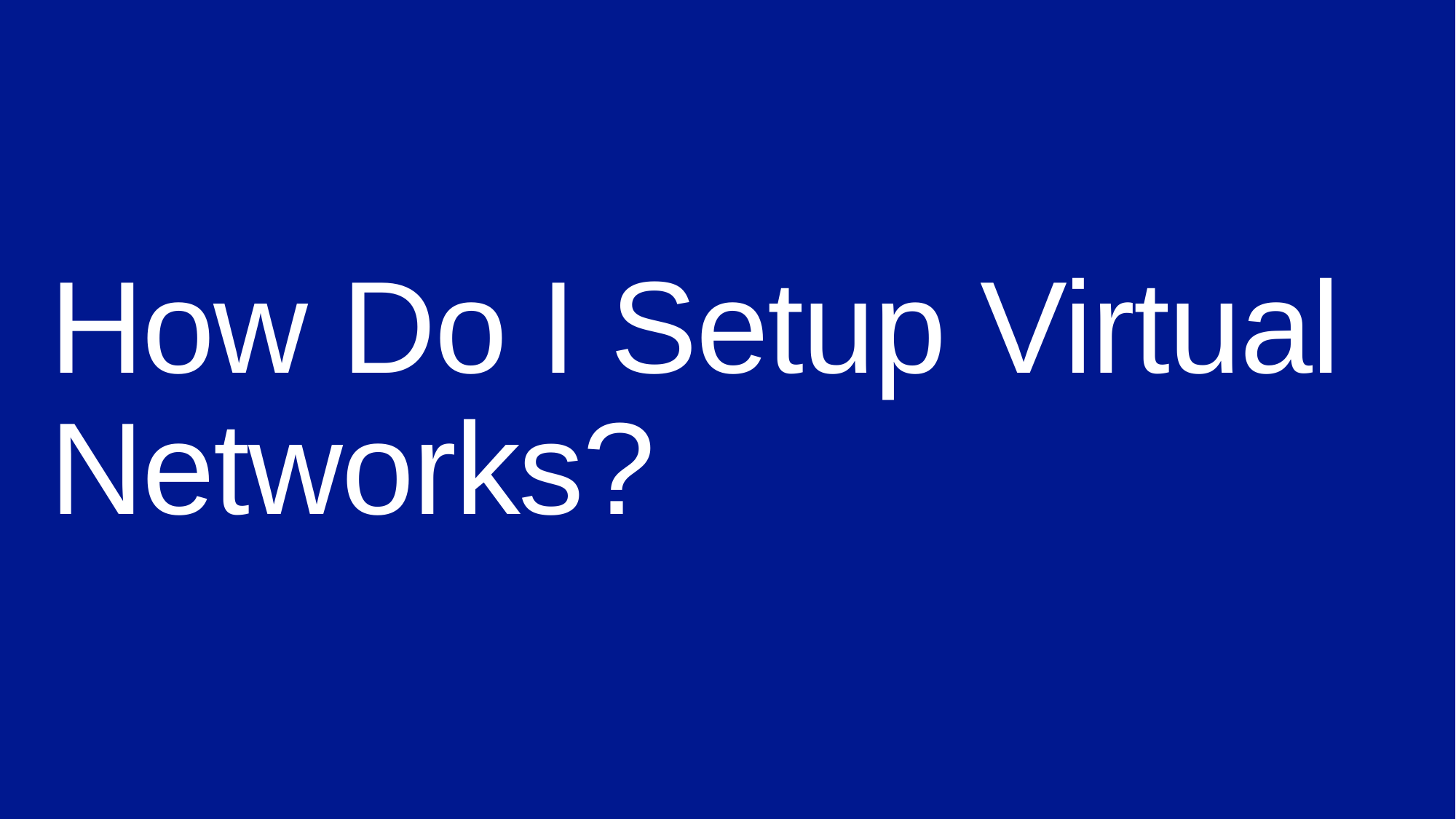

# How Do I Setup Virtual Networks?